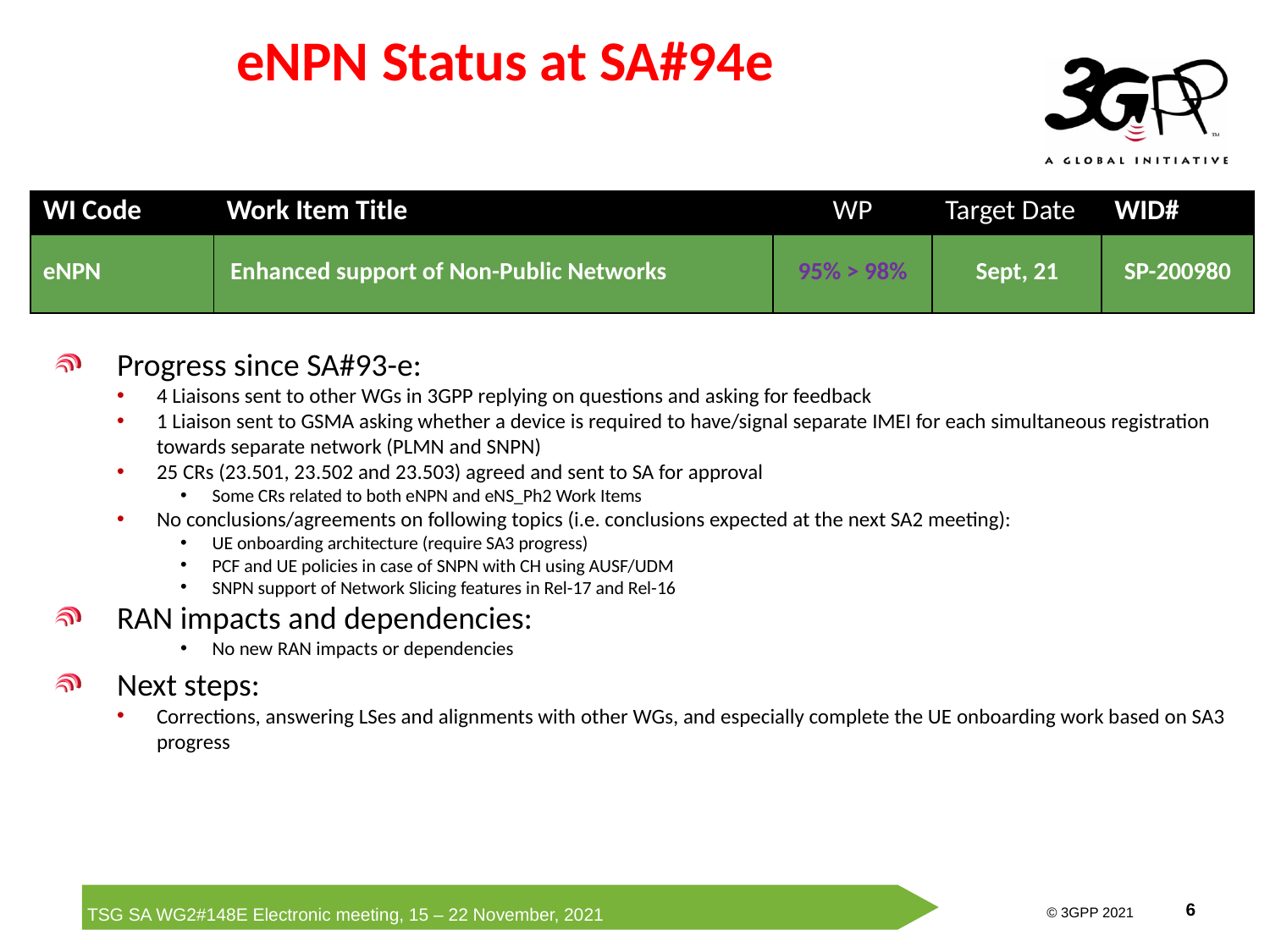

# eNPN Status at SA#94e
| WI Code | Work Item Title | WP | Target Date | WID# |
| --- | --- | --- | --- | --- |
| eNPN | Enhanced support of Non-Public Networks | 95% > 98% | Sept, 21 | SP-200980 |
Progress since SA#93-e:
4 Liaisons sent to other WGs in 3GPP replying on questions and asking for feedback
1 Liaison sent to GSMA asking whether a device is required to have/signal separate IMEI for each simultaneous registration towards separate network (PLMN and SNPN)
25 CRs (23.501, 23.502 and 23.503) agreed and sent to SA for approval
Some CRs related to both eNPN and eNS_Ph2 Work Items
No conclusions/agreements on following topics (i.e. conclusions expected at the next SA2 meeting):
UE onboarding architecture (require SA3 progress)
PCF and UE policies in case of SNPN with CH using AUSF/UDM
SNPN support of Network Slicing features in Rel-17 and Rel-16
RAN impacts and dependencies:
No new RAN impacts or dependencies
Next steps:
Corrections, answering LSes and alignments with other WGs, and especially complete the UE onboarding work based on SA3 progress